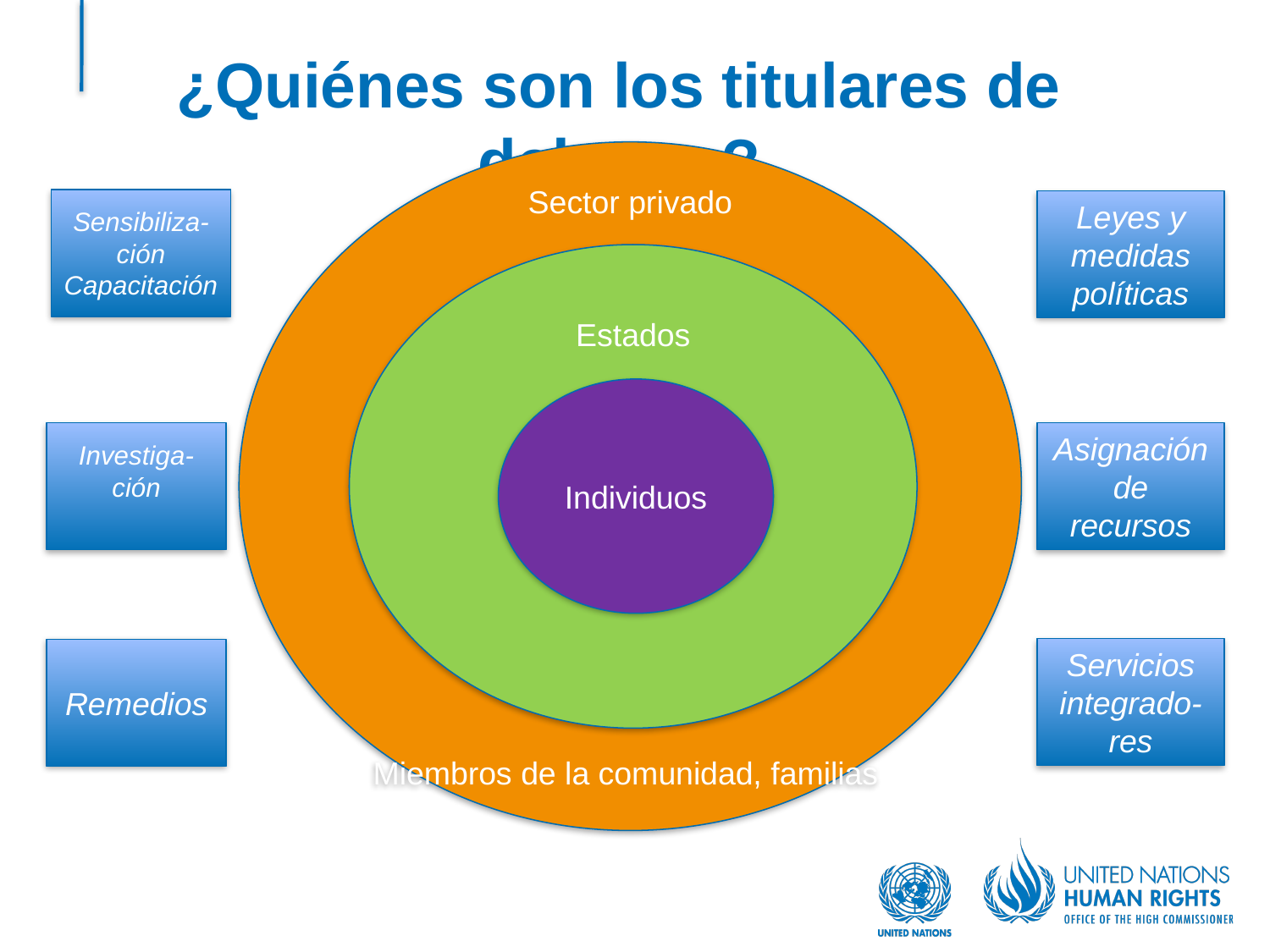

# ¿Quiénes son los titulares de deberes?
Sector privado

Miembros de la comunidad, familias
Sensibiliza-ción Capacitación

Leyes y medidas políticas
Estados

Individuos
Investiga-ción

Asignación de recursos
Servicios integrado-res
Remedios